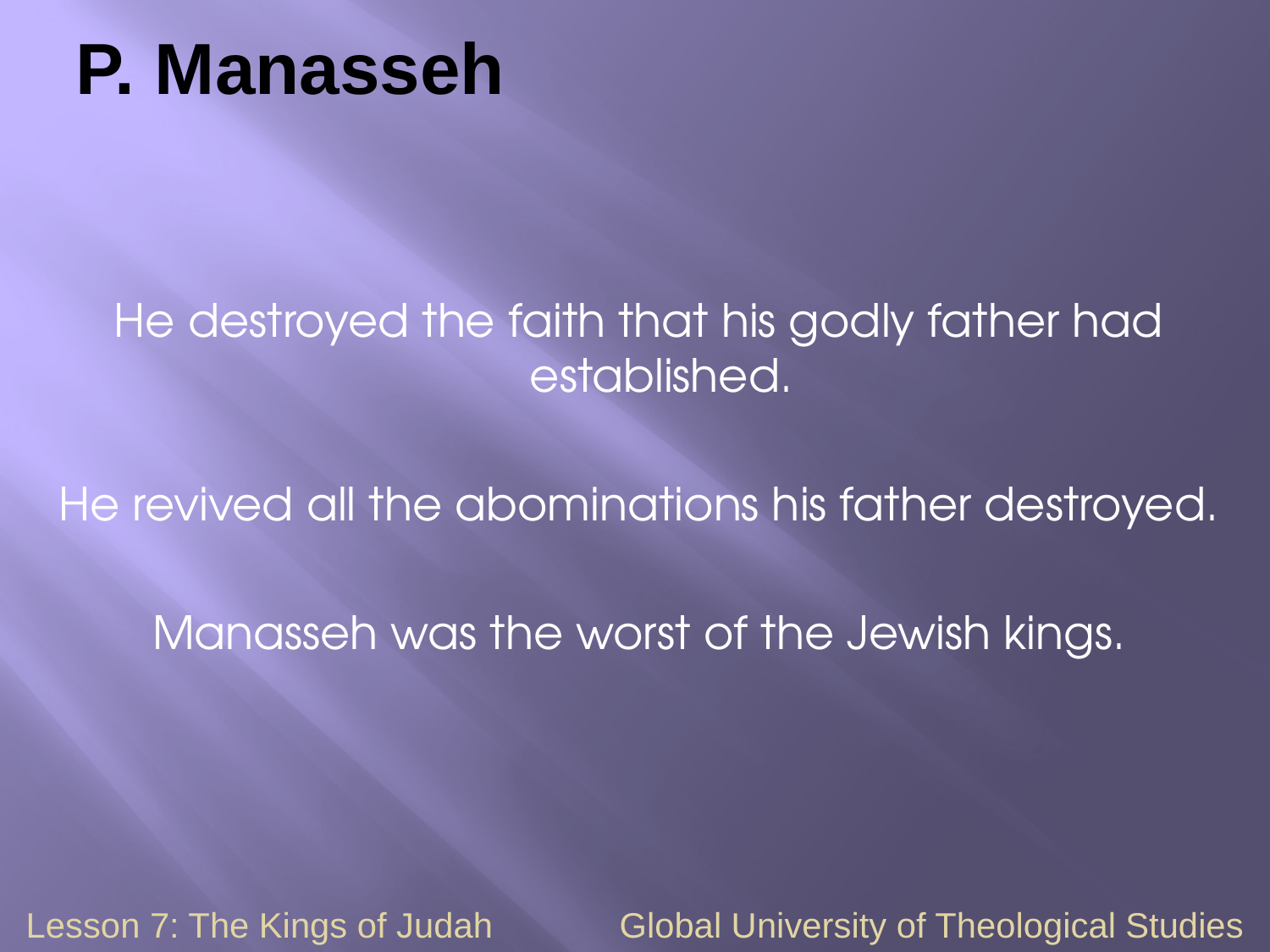

# P. Manasseh
He destroyed the faith that his godly father had established.

He revived all the abominations his father destroyed.

Manasseh was the worst of the Jewish kings.
Lesson 7: The Kings of Judah             Global University of Theological Studies